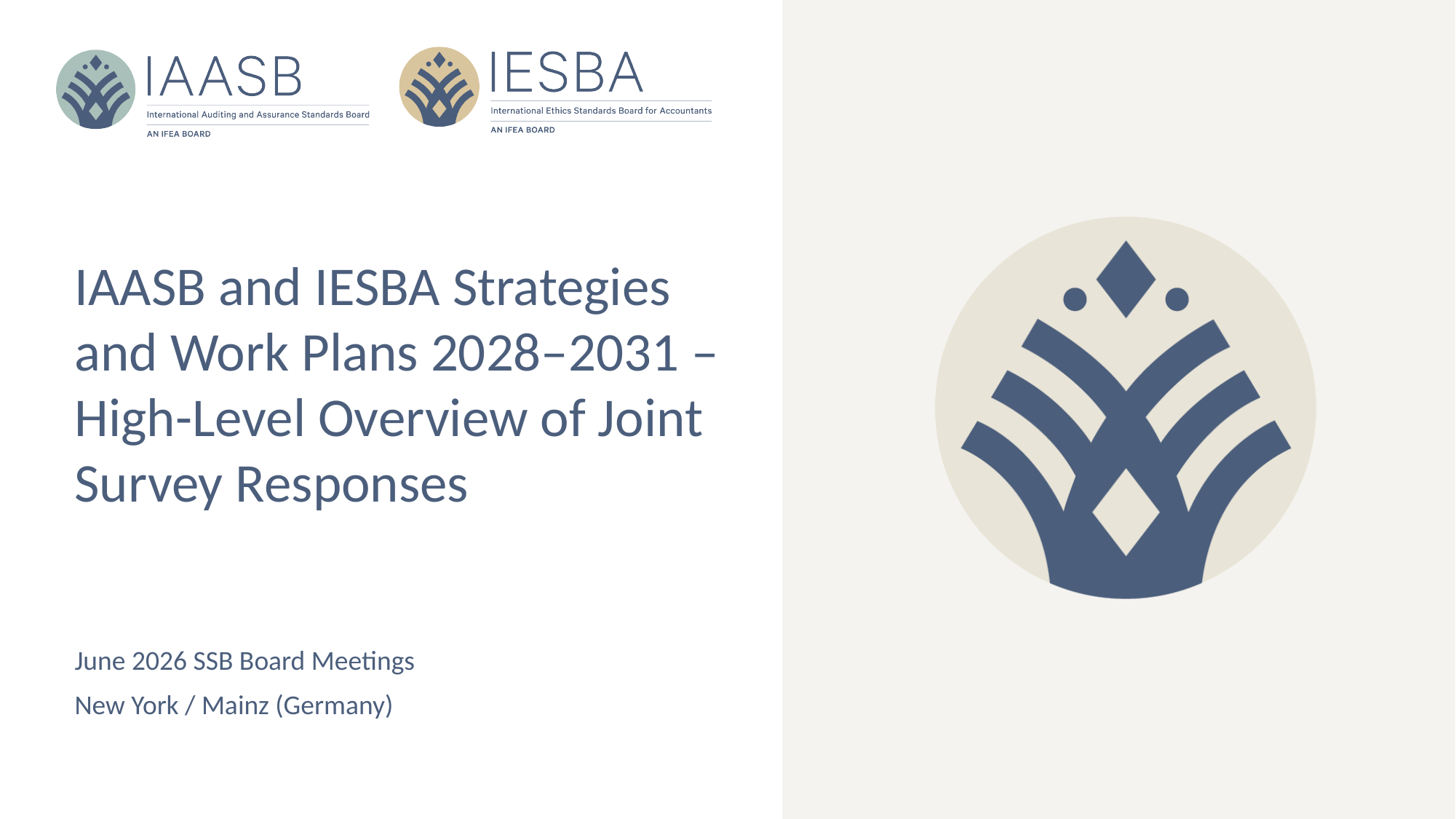

# IAASB and IESBA Strategies and Work Plans 2028–2031 – High-Level Overview of Joint Survey Responses
June 2026 SSB Board Meetings
New York / Mainz (Germany)